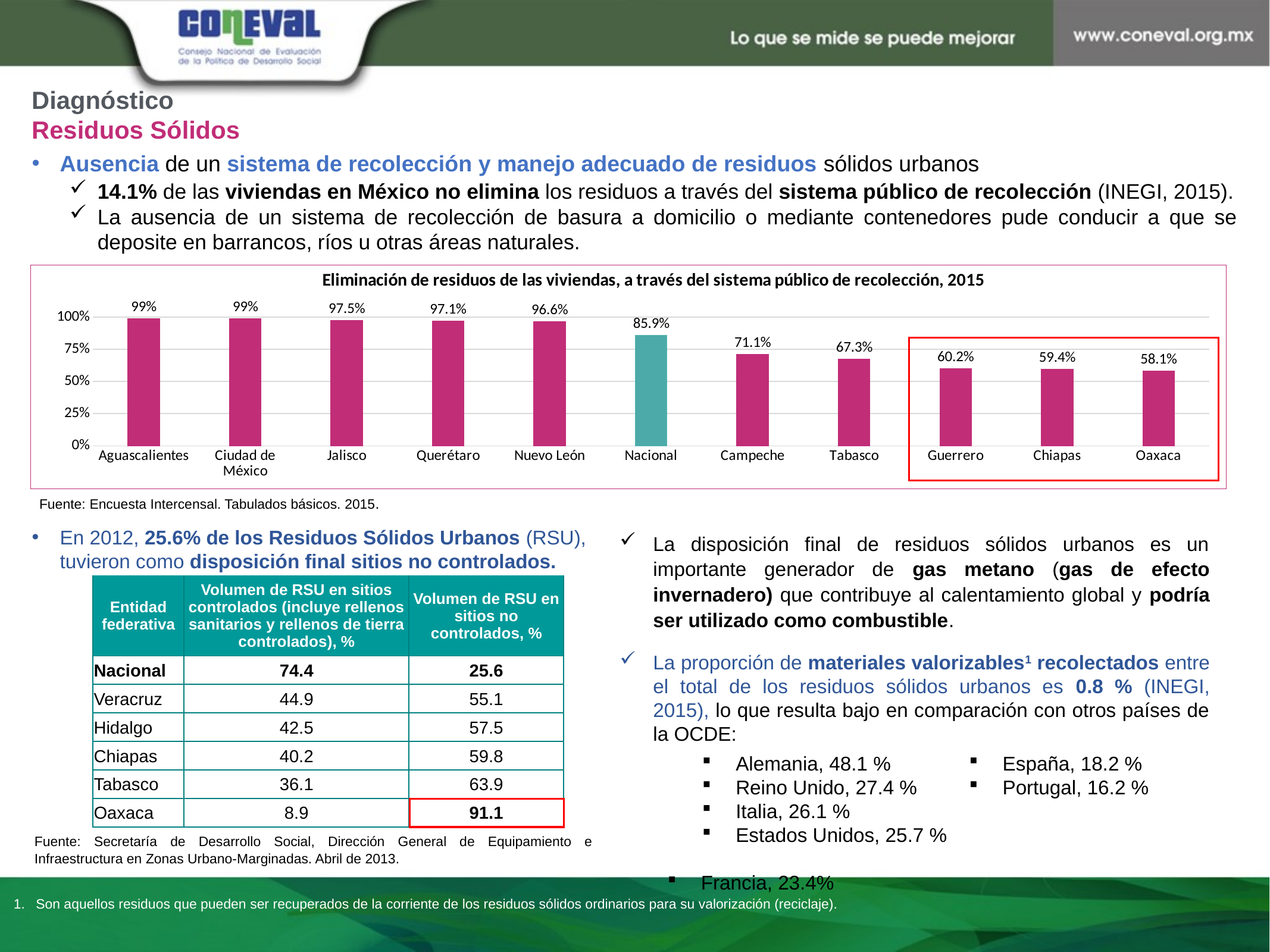

Diagnóstico
Residuos Sólidos
Ausencia de un sistema de recolección y manejo adecuado de residuos sólidos urbanos
14.1% de las viviendas en México no elimina los residuos a través del sistema público de recolección (INEGI, 2015).
La ausencia de un sistema de recolección de basura a domicilio o mediante contenedores pude conducir a que se deposite en barrancos, ríos u otras áreas naturales.

### Chart: Eliminación de residuos de las viviendas, a través del sistema público de recolección, 2015

| Category | Forma de eliminación de residuos de las viviendas |
|---|---|
| Aguascalientes | 0.99 |
| Ciudad de México | 0.99 |
| Jalisco | 0.975 |
| Querétaro | 0.971 |
| Nuevo León | 0.966 |
| Nacional | 0.859 |
| Campeche | 0.711 |
| Tabasco | 0.673 |
| Guerrero | 0.602 |
| Chiapas | 0.594 |
| Oaxaca | 0.581 |
Fuente: Encuesta Intercensal. Tabulados básicos. 2015.
En 2012, 25.6% de los Residuos Sólidos Urbanos (RSU), tuvieron como disposición final sitios no controlados.
La disposición final de residuos sólidos urbanos es un importante generador de gas metano (gas de efecto invernadero) que contribuye al calentamiento global y podría ser utilizado como combustible.
| Entidad federativa | Volumen de RSU en sitios controlados (incluye rellenos sanitarios y rellenos de tierra controlados), % | Volumen de RSU en sitios no controlados, % |
| --- | --- | --- |
| Nacional | 74.4 | 25.6 |
| Veracruz | 44.9 | 55.1 |
| Hidalgo | 42.5 | 57.5 |
| Chiapas | 40.2 | 59.8 |
| Tabasco | 36.1 | 63.9 |
| Oaxaca | 8.9 | 91.1 |
La proporción de materiales valorizables1 recolectados entre el total de los residuos sólidos urbanos es 0.8 % (INEGI, 2015), lo que resulta bajo en comparación con otros países de la OCDE:
Alemania, 48.1 %
Reino Unido, 27.4 %
Italia, 26.1 %
Estados Unidos, 25.7 %

Francia, 23.4%
España, 18.2 %
Portugal, 16.2 %

Fuente: Secretaría de Desarrollo Social, Dirección General de Equipamiento e Infraestructura en Zonas Urbano-Marginadas. Abril de 2013.
Son aquellos residuos que pueden ser recuperados de la corriente de los residuos sólidos ordinarios para su valorización (reciclaje).